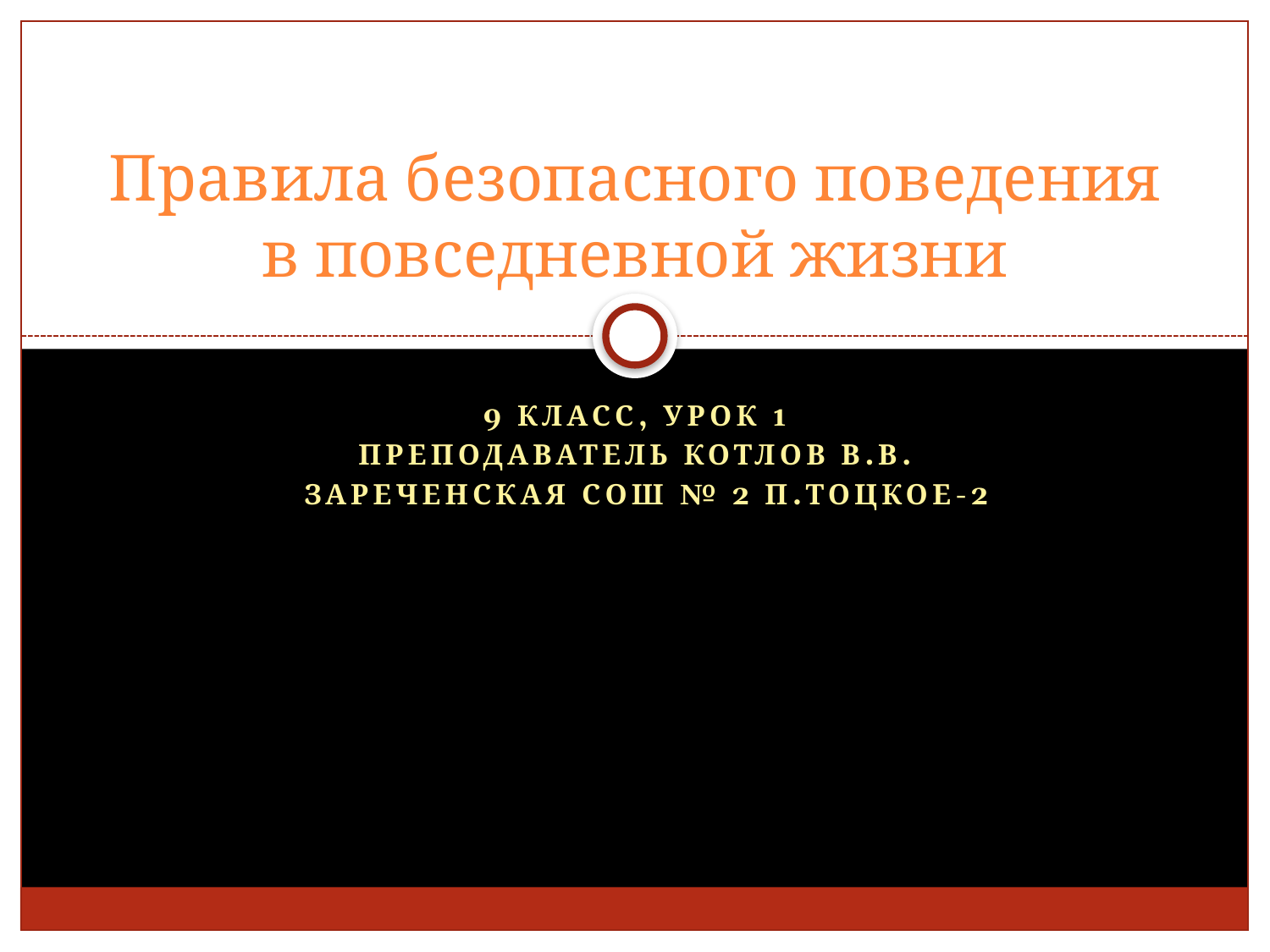

# Правила безопасного поведения в повседневной жизни
9 класс, урок 1
Преподаватель Котлов В.В.
  Зареченская СОШ № 2 п.Тоцкое-2